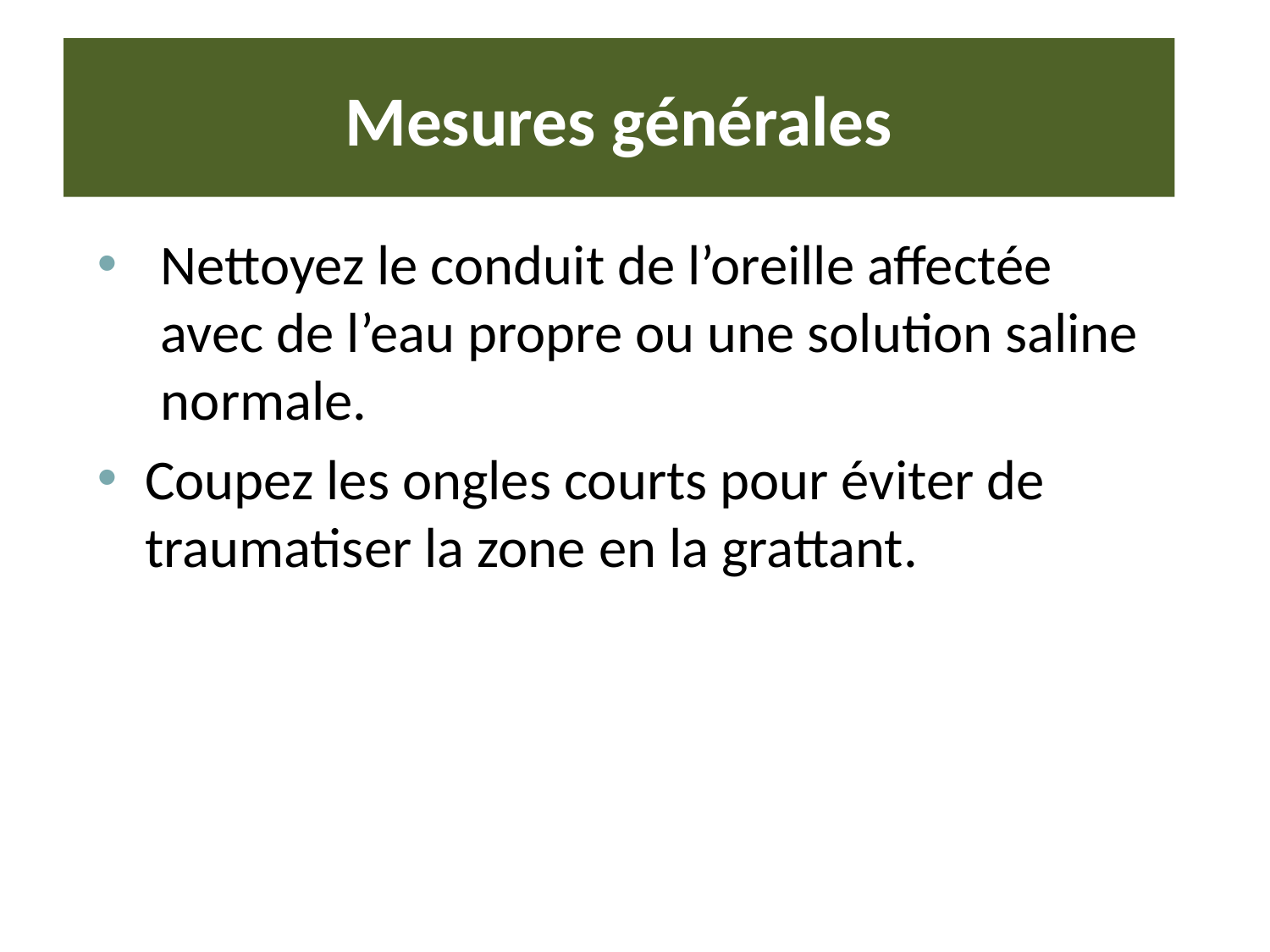

# Mesures générales
Nettoyez le conduit de l’oreille affectée avec de l’eau propre ou une solution saline normale.
Coupez les ongles courts pour éviter de traumatiser la zone en la grattant.